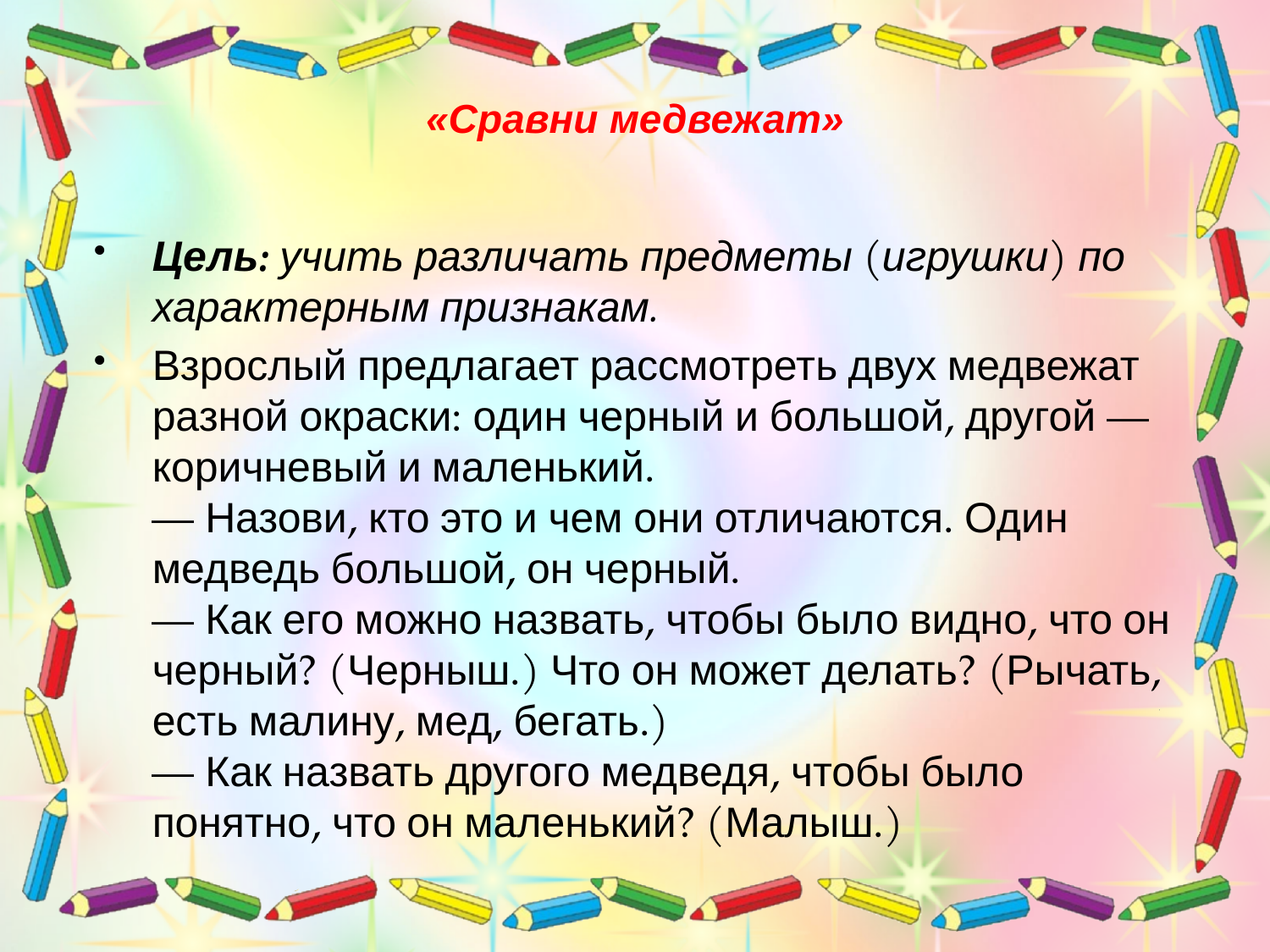

# «Сравни медвежат»
Цель: учить различать предметы (игрушки) по характерным признакам.
Взрослый предлагает рассмотреть двух медвежат разной окраски: один черный и большой, другой — коричневый и маленький.
— Назови, кто это и чем они отличаются. Один медведь большой, он черный.
— Как его можно назвать, чтобы было видно, что он черный? (Черныш.) Что он может делать? (Рычать, есть малину, мед, бегать.)
— Как назвать другого медведя, чтобы было понятно, что он маленький? (Малыш.)